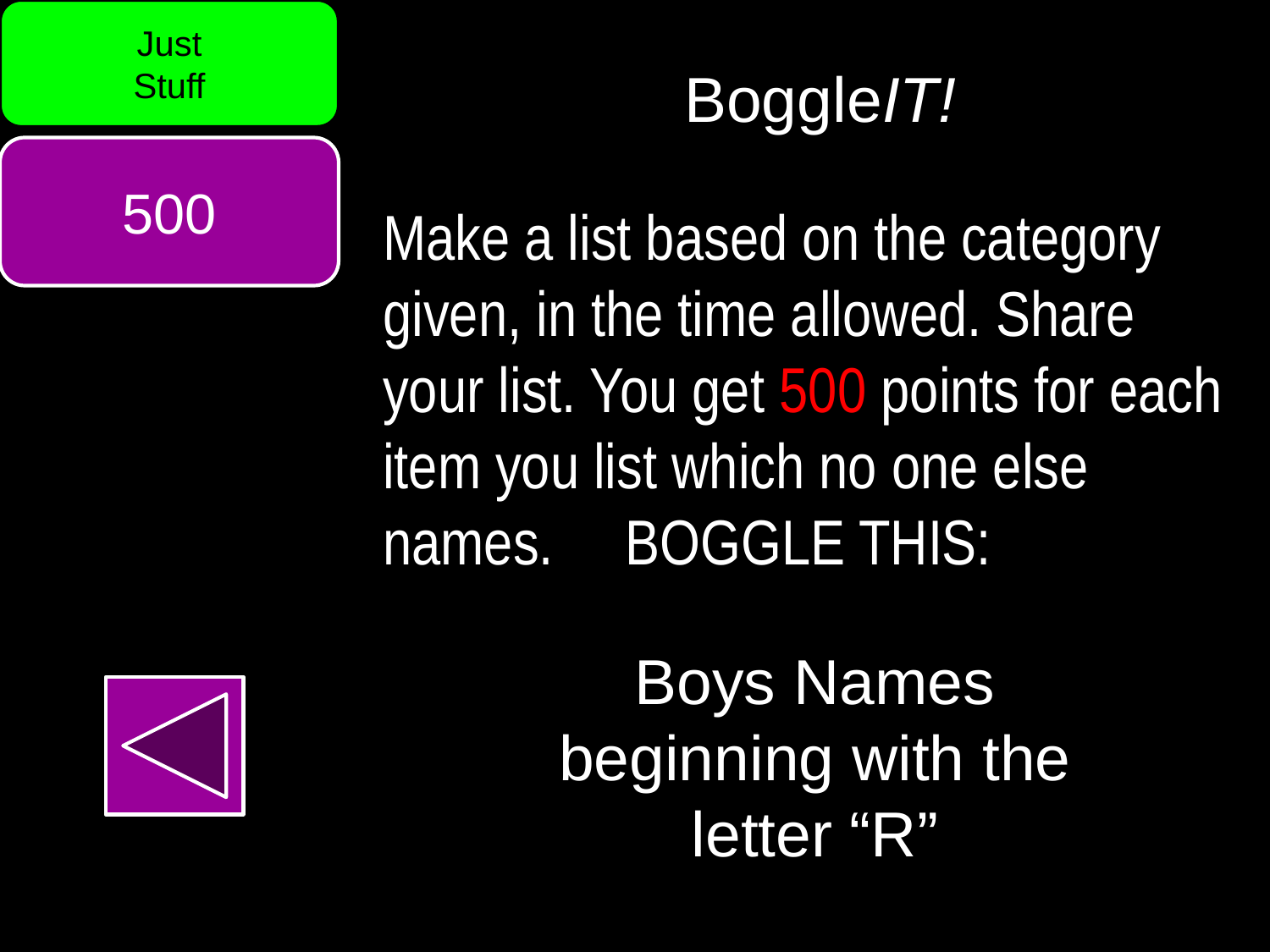

Just
Stuff
BoggleIT!
500
Make a list based on the category
given, in the time allowed. Share your list. You get 500 points for each item you list which no one else names.     BOGGLE THIS:
Boys Names
beginning with the
letter “R”